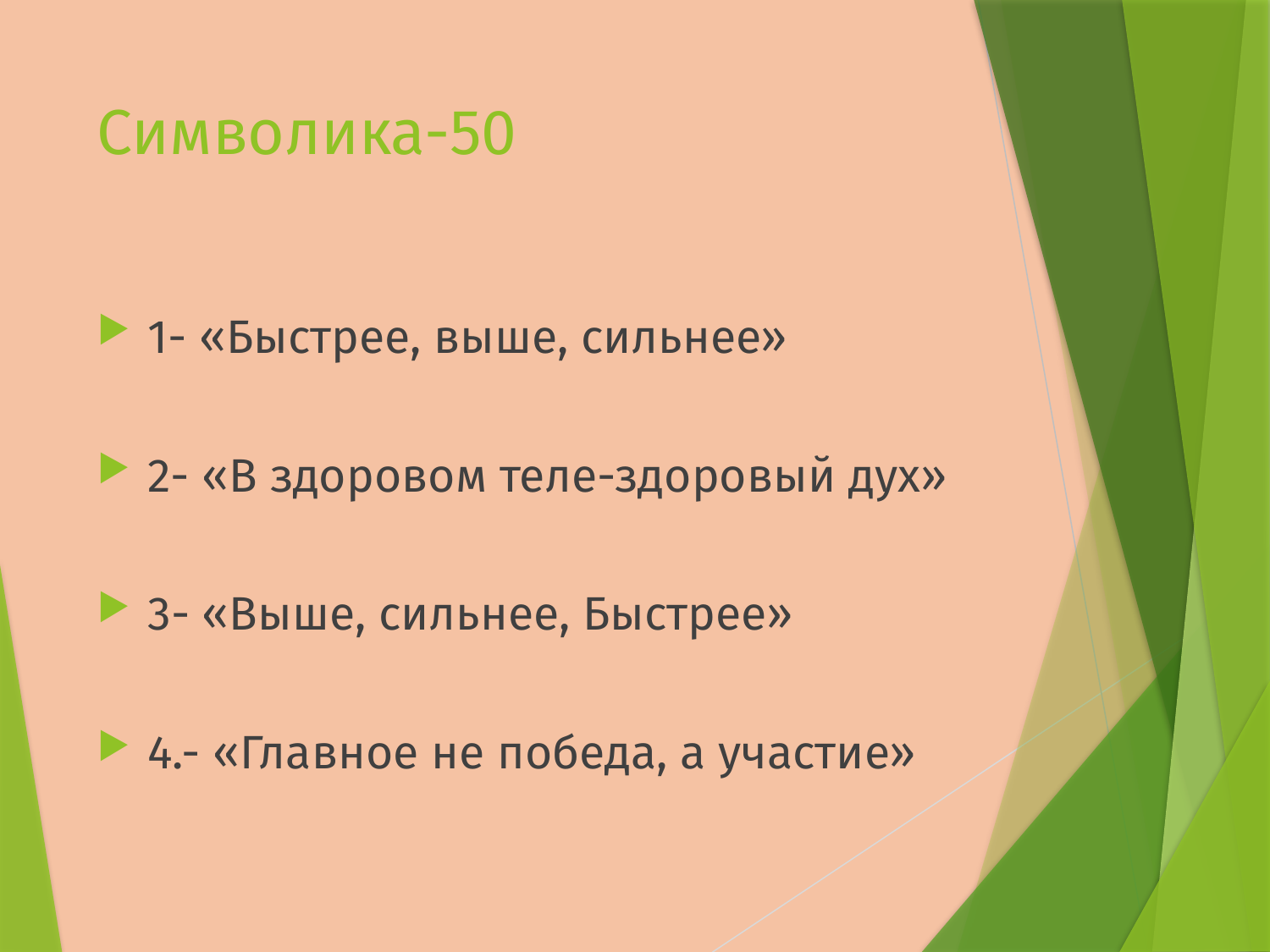

# Символика-50
1- «Быстрее, выше, сильнее»

2- «В здоровом теле-здоровый дух»

3- «Выше, сильнее, Быстрее»

4.- «Главное не победа, а участие»